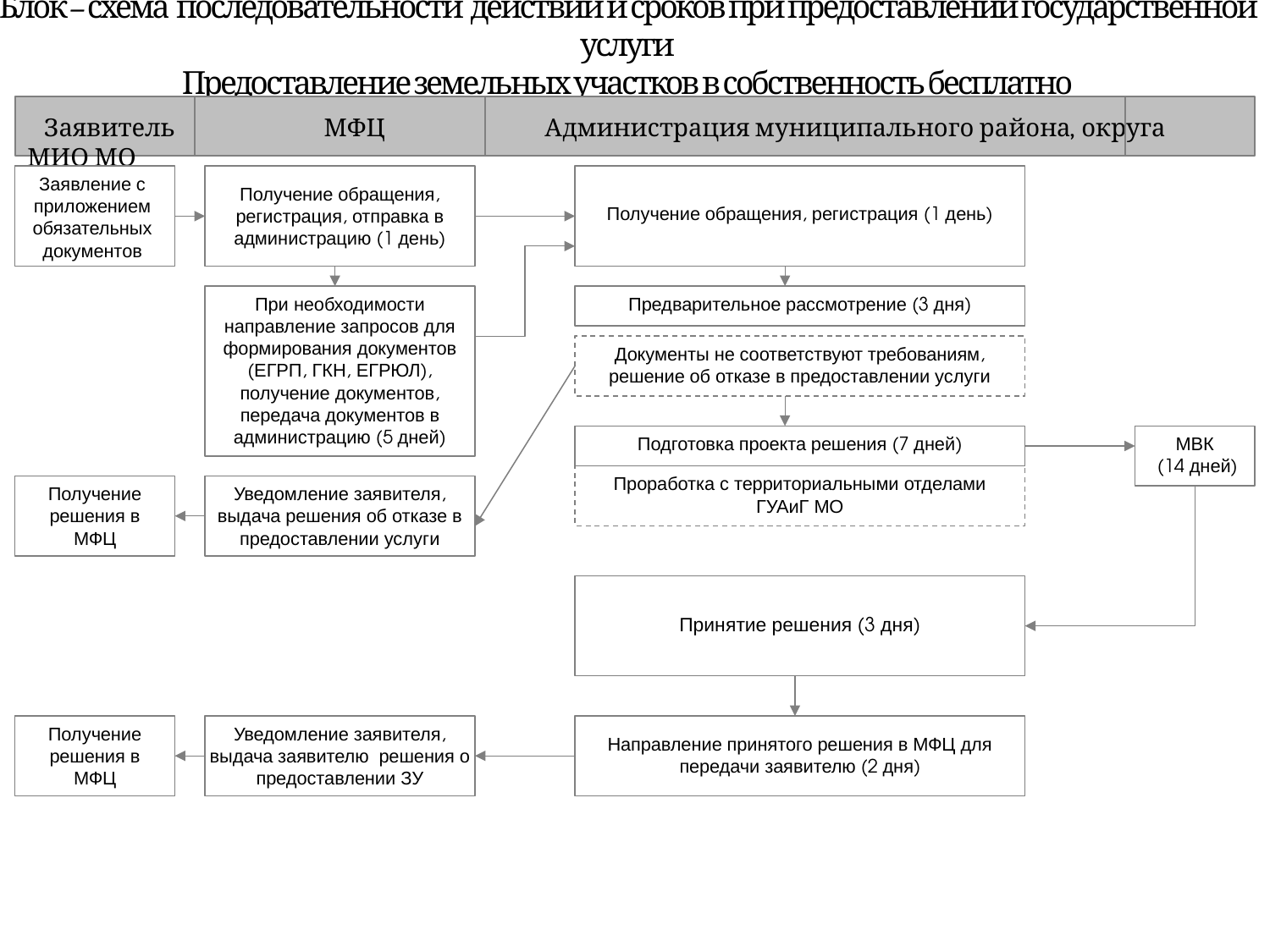

# Блок – схема  последовательности  действий и сроков при предоставлении государственной услуги Предоставление земельных участков в собственность бесплатно

   Заявитель                           МФЦ                             Администрация муниципального района, округа             МИО МО
Заявление с приложением обязательных документов

Получение обращения, регистрация, отправка в администрацию (1 день)
Получение обращения, регистрация (1 день)
При необходимости направление запросов для формирования документов (ЕГРП, ГКН, ЕГРЮЛ), получение документов, передача документов в администрацию (5 дней)

Предварительное рассмотрение (3 дня)

Документы не соответствуют требованиям, решение об отказе в предоставлении услуги

Подготовка проекта решения (7 дней)

МВК
(14 дней)

Проработка с территориальными отделами ГУАиГ МО

Получение решения в МФЦ
Уведомление заявителя, выдача решения об отказе в предоставлении услуги

Принятие решения (3 дня)
Получение решения в МФЦ

Уведомление заявителя, выдача заявителю  решения о предоставлении ЗУ

Направление принятого решения в МФЦ для передачи заявителю (2 дня)